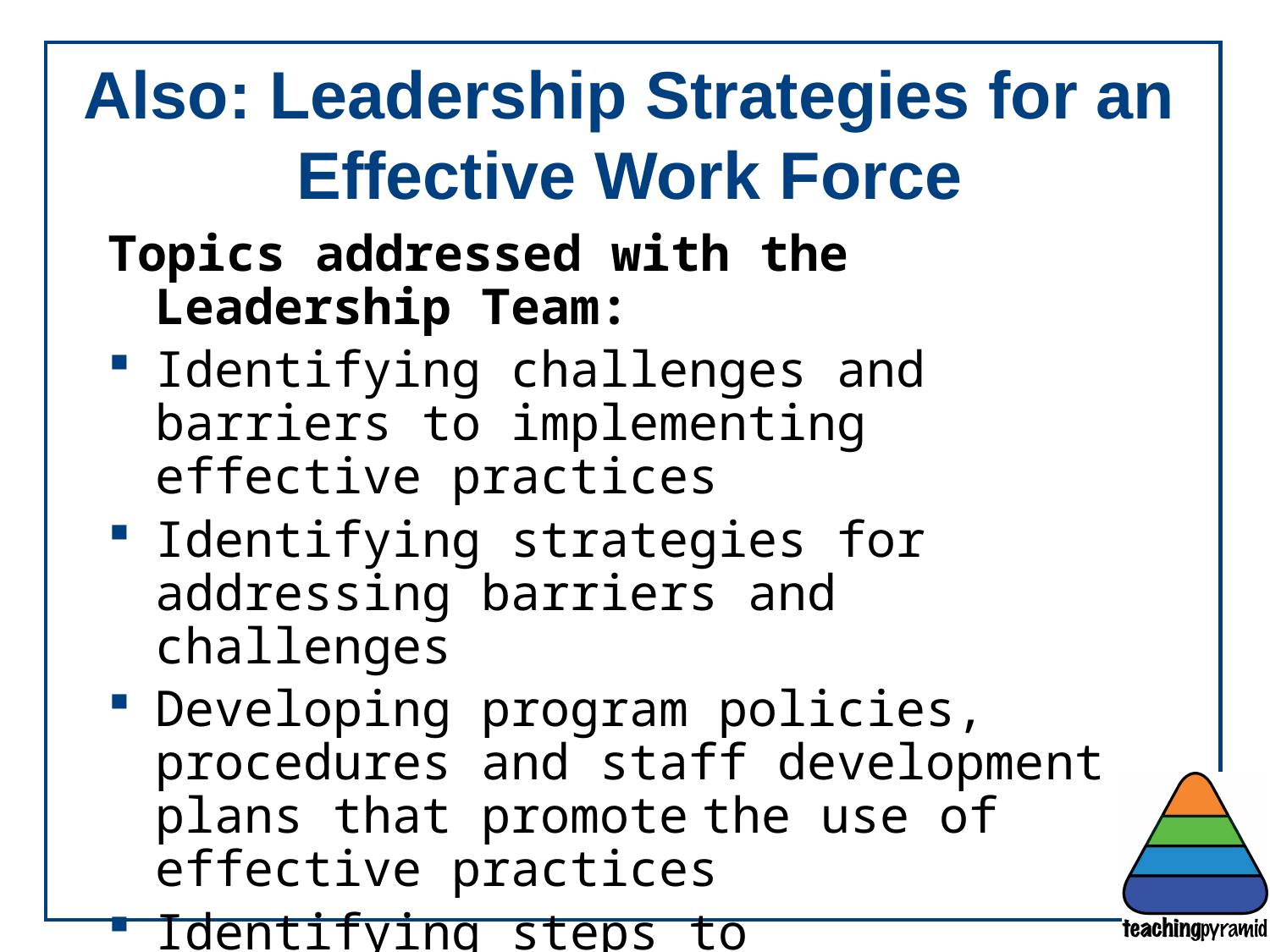

# Also: Leadership Strategies for an Effective Work Force
Topics addressed with the Leadership Team:
Identifying challenges and barriers to implementing effective practices
Identifying strategies for addressing barriers and challenges
Developing program policies, procedures and staff development plans that promote the use of effective practices
Identifying steps to collaborative planning for programs and systems that support all young children’s social-emotional development and addressing challenging behaviors as needed